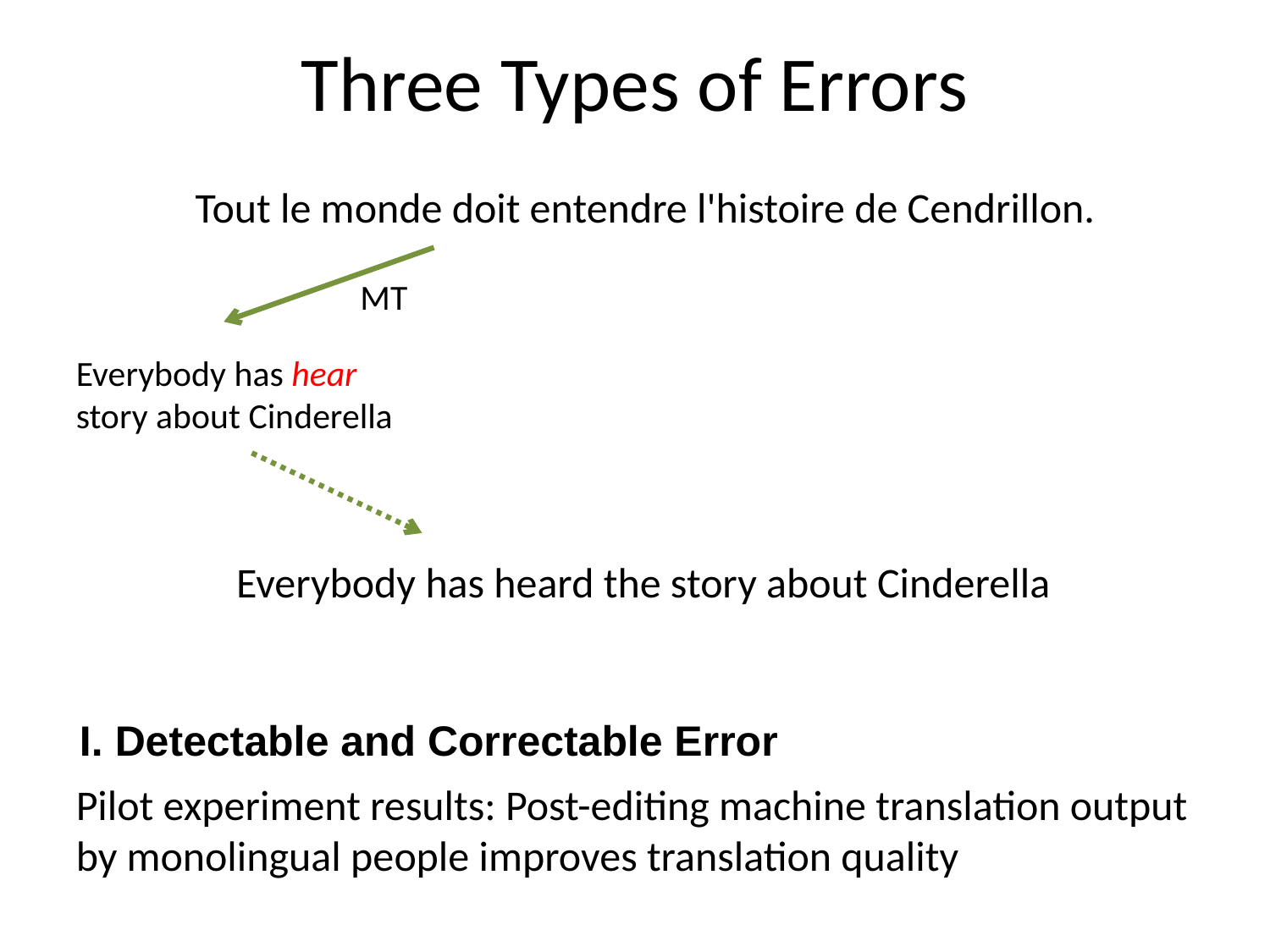

# Three Types of Errors
Tout le monde doit entendre l'histoire de Cendrillon.
MT
Everybody has hear story about Cinderella
Everybody has heard the story about Cinderella
I. Detectable and Correctable Error
Pilot experiment results: Post-editing machine translation output by monolingual people improves translation quality